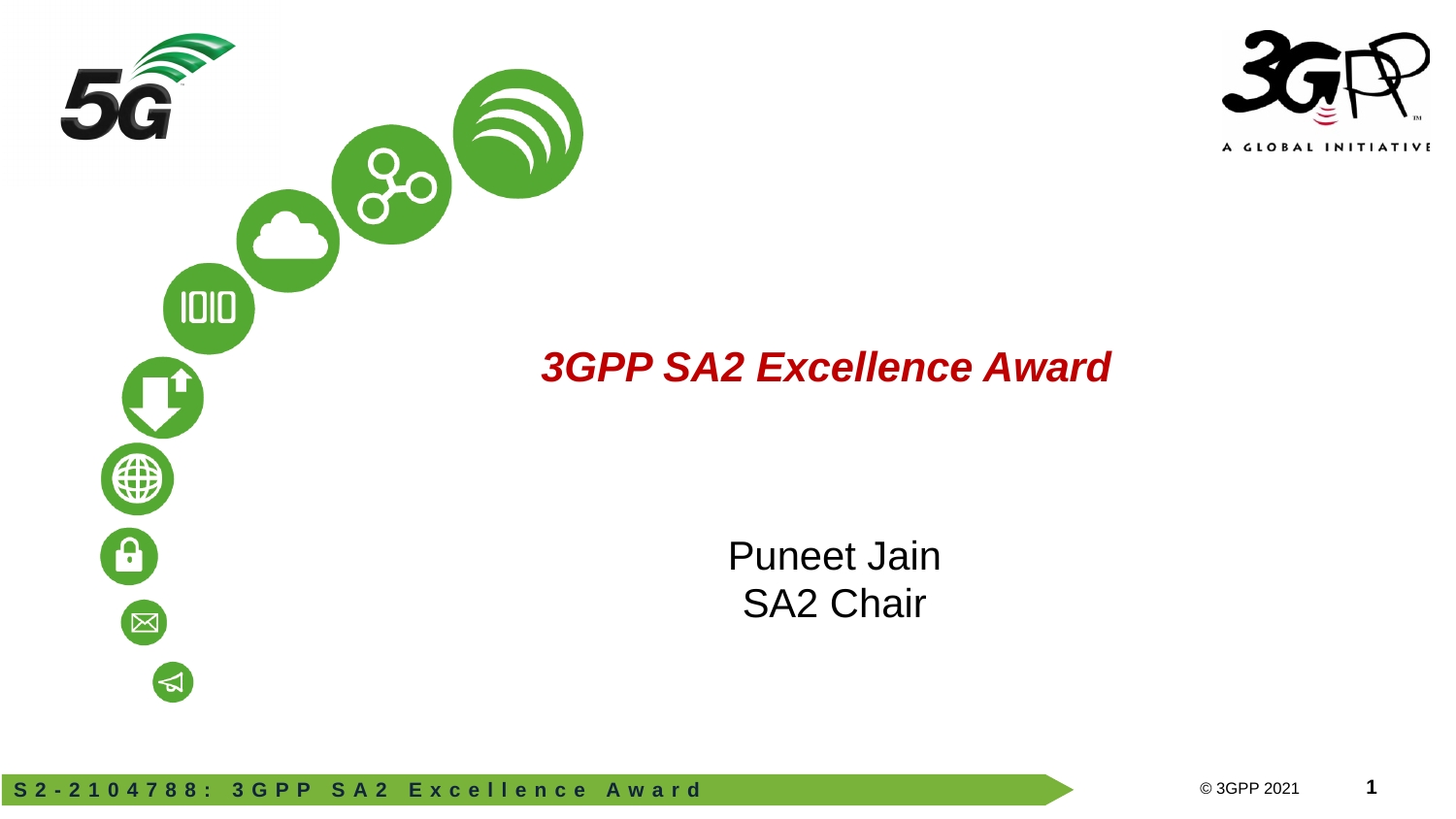

# 3GPP SA2 Excellence Award
Puneet Jain
SA2 Chair